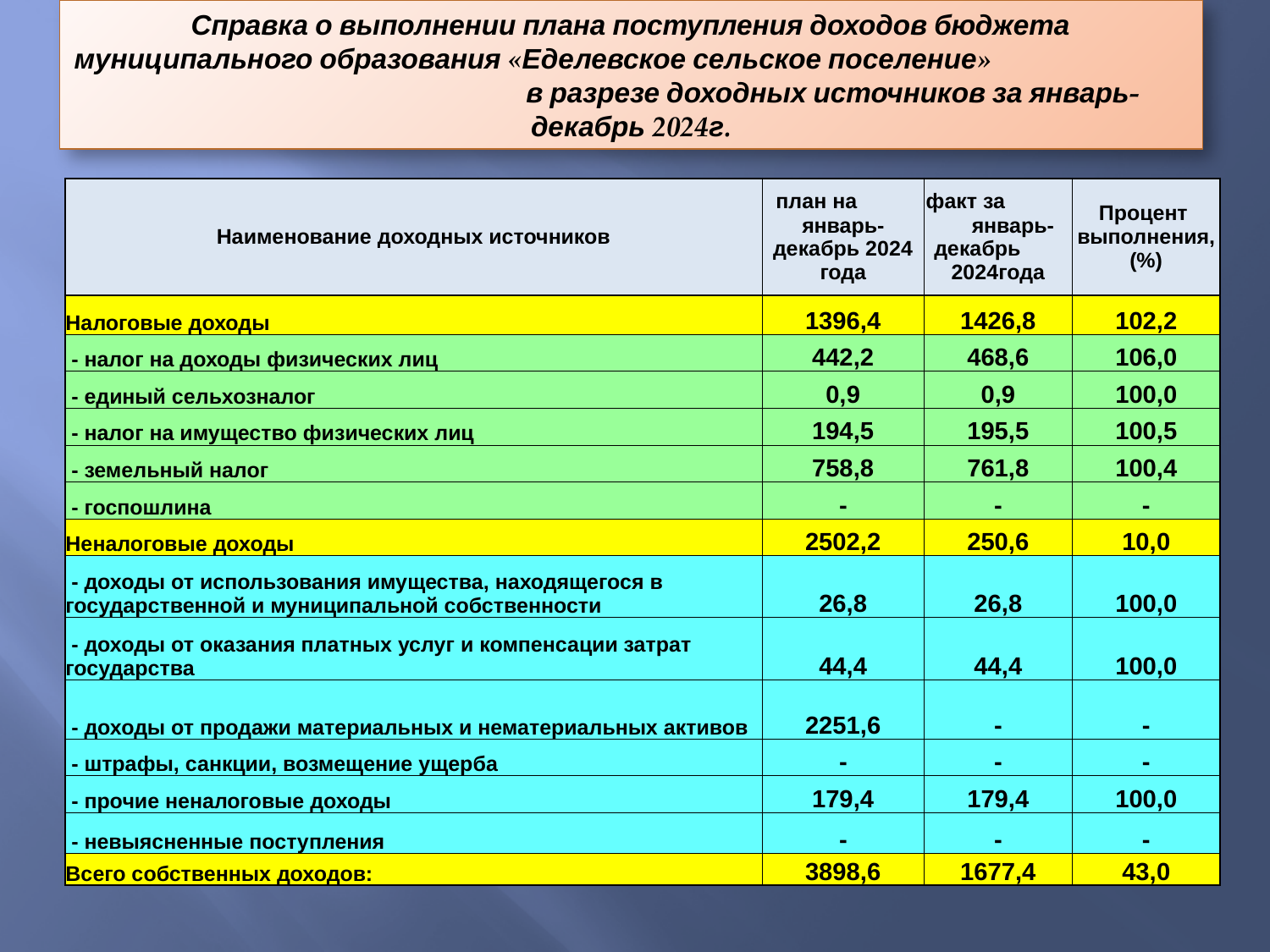

# Справка о выполнении плана поступления доходов бюджета муниципального образования «Еделевское сельское поселение»                                                                                       в разрезе доходных источников за январь-декабрь 2024г.
| Наименование доходных источников | план на январь-декабрь 2024 года | факт за январь- декабрь 2024года | Процент выполнения, (%) |
| --- | --- | --- | --- |
| Налоговые доходы | 1396,4 | 1426,8 | 102,2 |
| - налог на доходы физических лиц | 442,2 | 468,6 | 106,0 |
| - единый сельхозналог | 0,9 | 0,9 | 100,0 |
| - налог на имущество физических лиц | 194,5 | 195,5 | 100,5 |
| - земельный налог | 758,8 | 761,8 | 100,4 |
| - госпошлина | - | - | - |
| Неналоговые доходы | 2502,2 | 250,6 | 10,0 |
| - доходы от использования имущества, находящегося в государственной и муниципальной собственности | 26,8 | 26,8 | 100,0 |
| - доходы от оказания платных услуг и компенсации затрат государства | 44,4 | 44,4 | 100,0 |
| - доходы от продажи материальных и нематериальных активов | 2251,6 | - | - |
| - штрафы, санкции, возмещение ущерба | - | - | - |
| - прочие неналоговые доходы | 179,4 | 179,4 | 100,0 |
| - невыясненные поступления | - | - | - |
| Всего собственных доходов: | 3898,6 | 1677,4 | 43,0 |